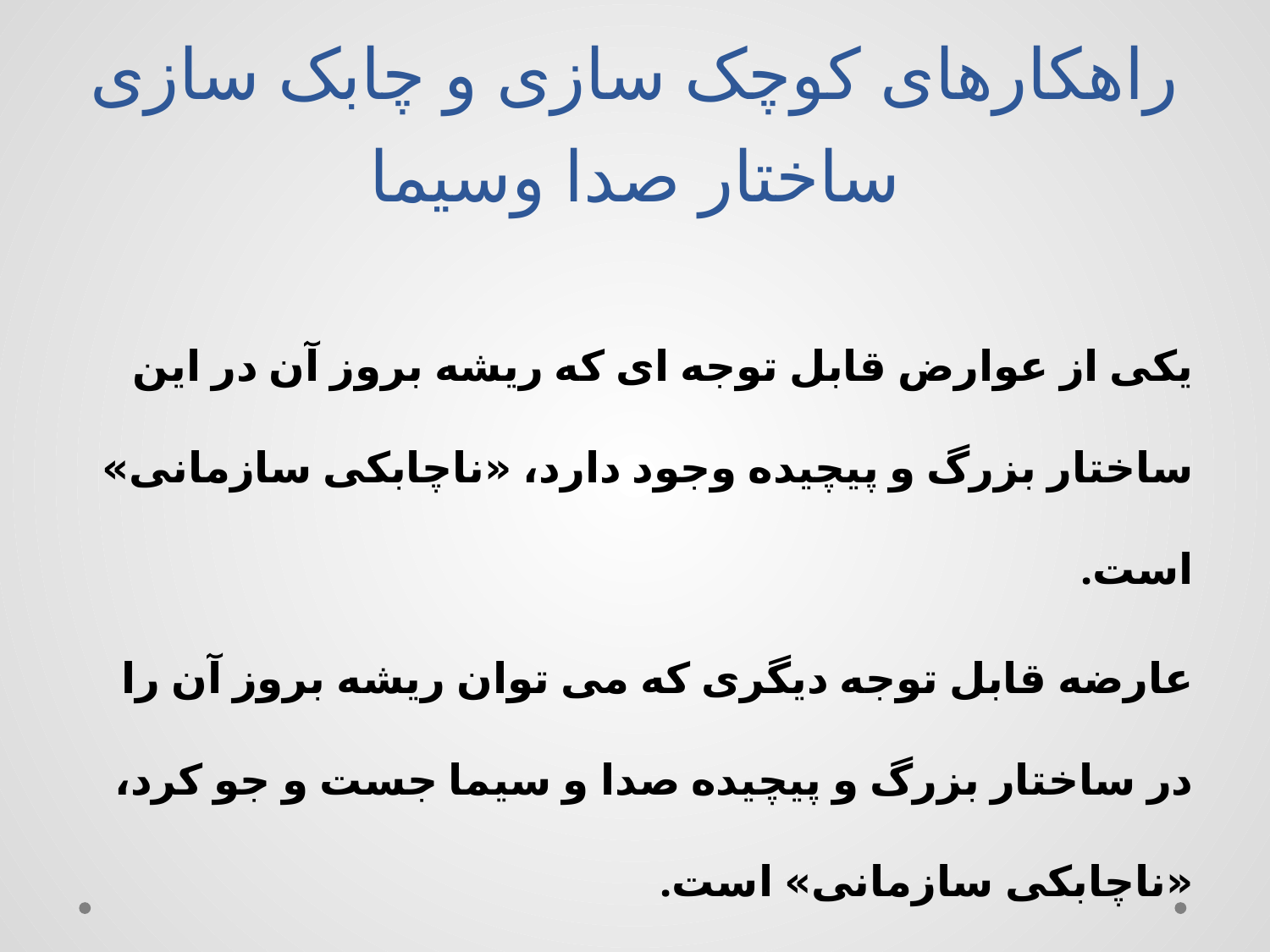

# راهکارهای کوچک سازی و چابک سازی ساختار صدا وسیما

یکی از عوارض قابل توجه ای که ریشه بروز آن در این ساختار بزرگ و پیچیده وجود دارد، «ناچابکی سازمانی» است.
عارضه قابل توجه دیگری که می توان ریشه بروز آن را در ساختار بزرگ و پیچیده صدا و سیما جست و جو کرد، «ناچابکی سازمانی» است.